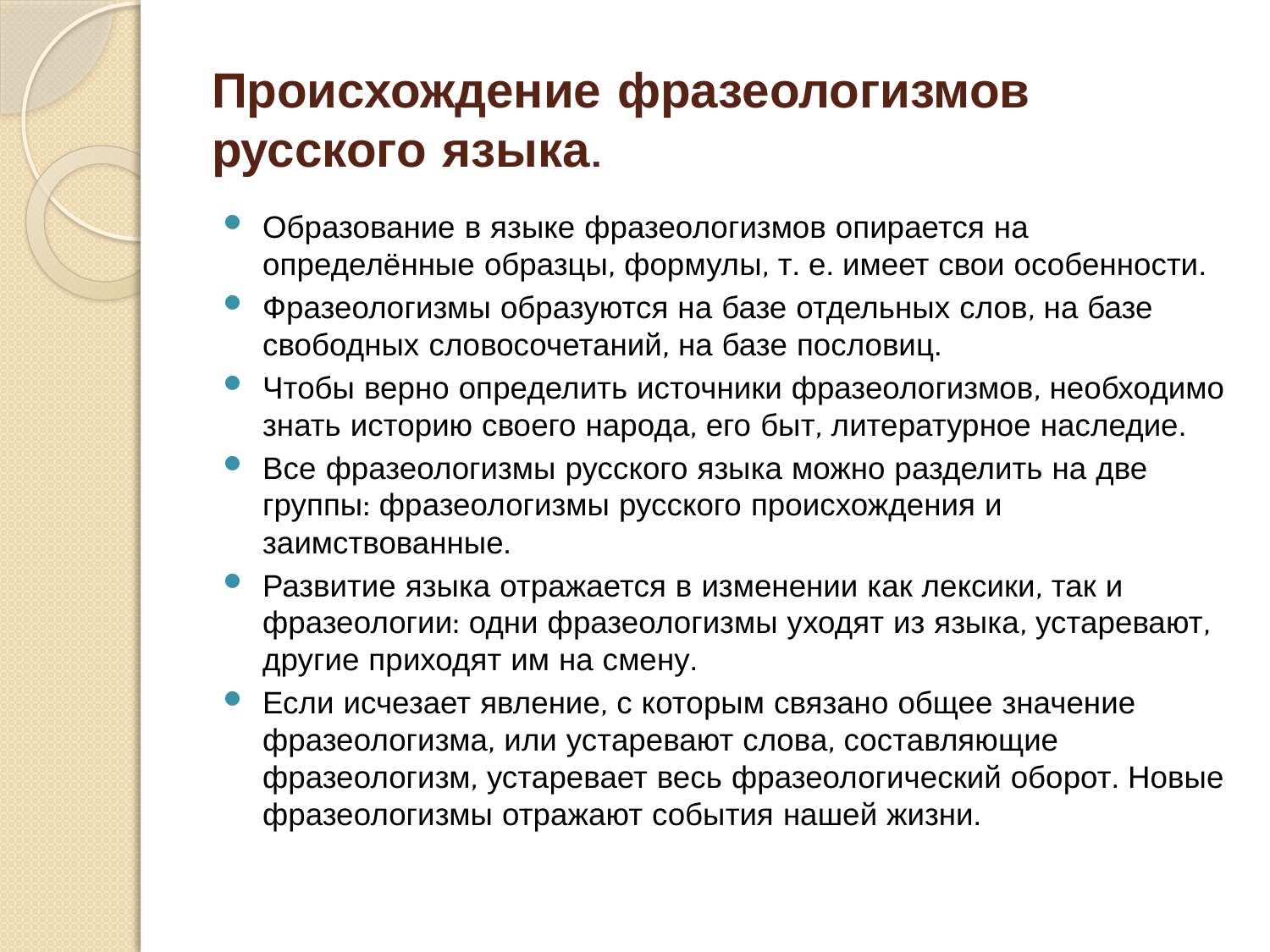

# Происхождение фразеологизмов русского языка.
Образование в языке фразеологизмов опирается на определённые образцы, формулы, т. е. имеет свои особенности.
Фразеологизмы образуются на базе отдельных слов, на базе свободных словосочетаний, на базе пословиц.
Чтобы верно определить источники фразеологизмов, необходимо знать историю своего народа, его быт, литературное наследие.
Все фразеологизмы русского языка можно разделить на две группы: фразеологизмы русского происхождения и заимствованные.
Развитие языка отражается в изменении как лексики, так и фразеологии: одни фразеологизмы уходят из языка, устаревают, другие приходят им на смену.
Если исчезает явление, с которым связано общее значение фразеологизма, или устаревают слова, составляющие фразеологизм, устаревает весь фразеологический оборот. Новые фразеологизмы отражают события нашей жизни.